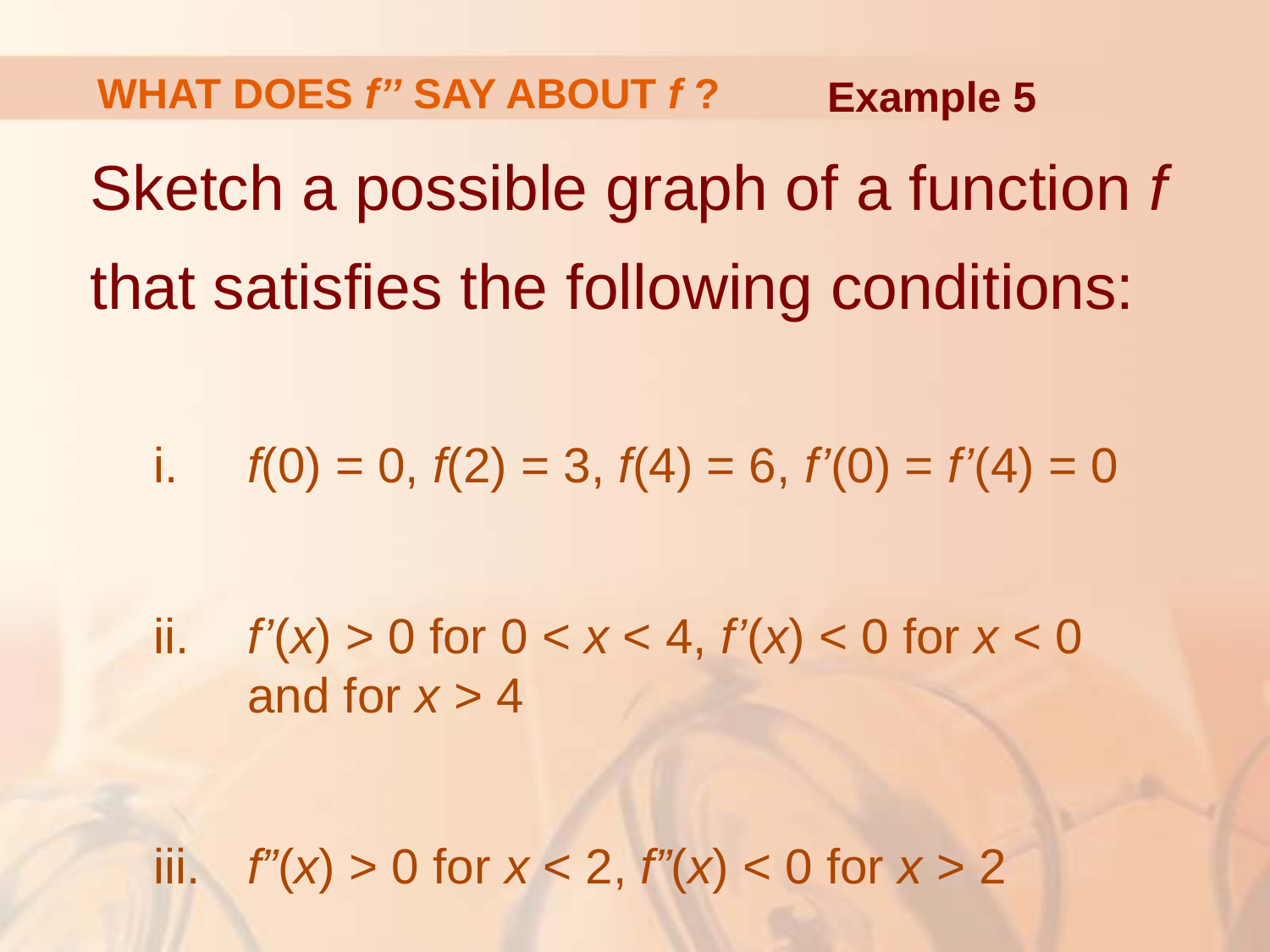

# WHAT DOES f’’ SAY ABOUT f ?
Example 5
Sketch a possible graph of a function f
that satisfies the following conditions:

 f(0) = 0, f(2) = 3, f(4) = 6, f’(0) = f’(4) = 0

 f’(x) > 0 for 0 < x < 4, f’(x) < 0 for x < 0
 and for x > 4

 f”(x) > 0 for x < 2, f”(x) < 0 for x > 2